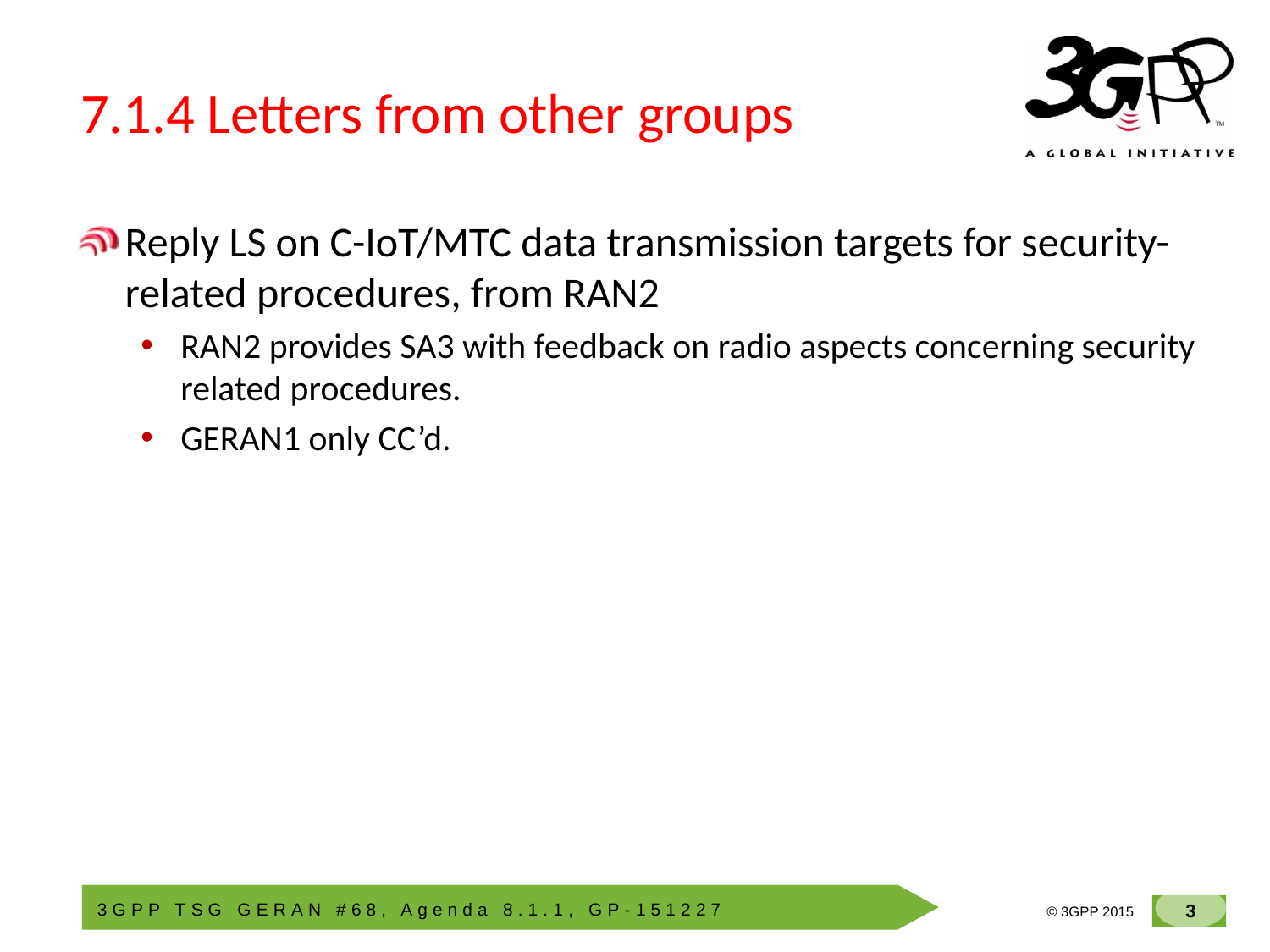

# 7.1.4 Letters from other groups
Reply LS on C-IoT/MTC data transmission targets for security-related procedures, from RAN2
RAN2 provides SA3 with feedback on radio aspects concerning security related procedures.
GERAN1 only CC’d.